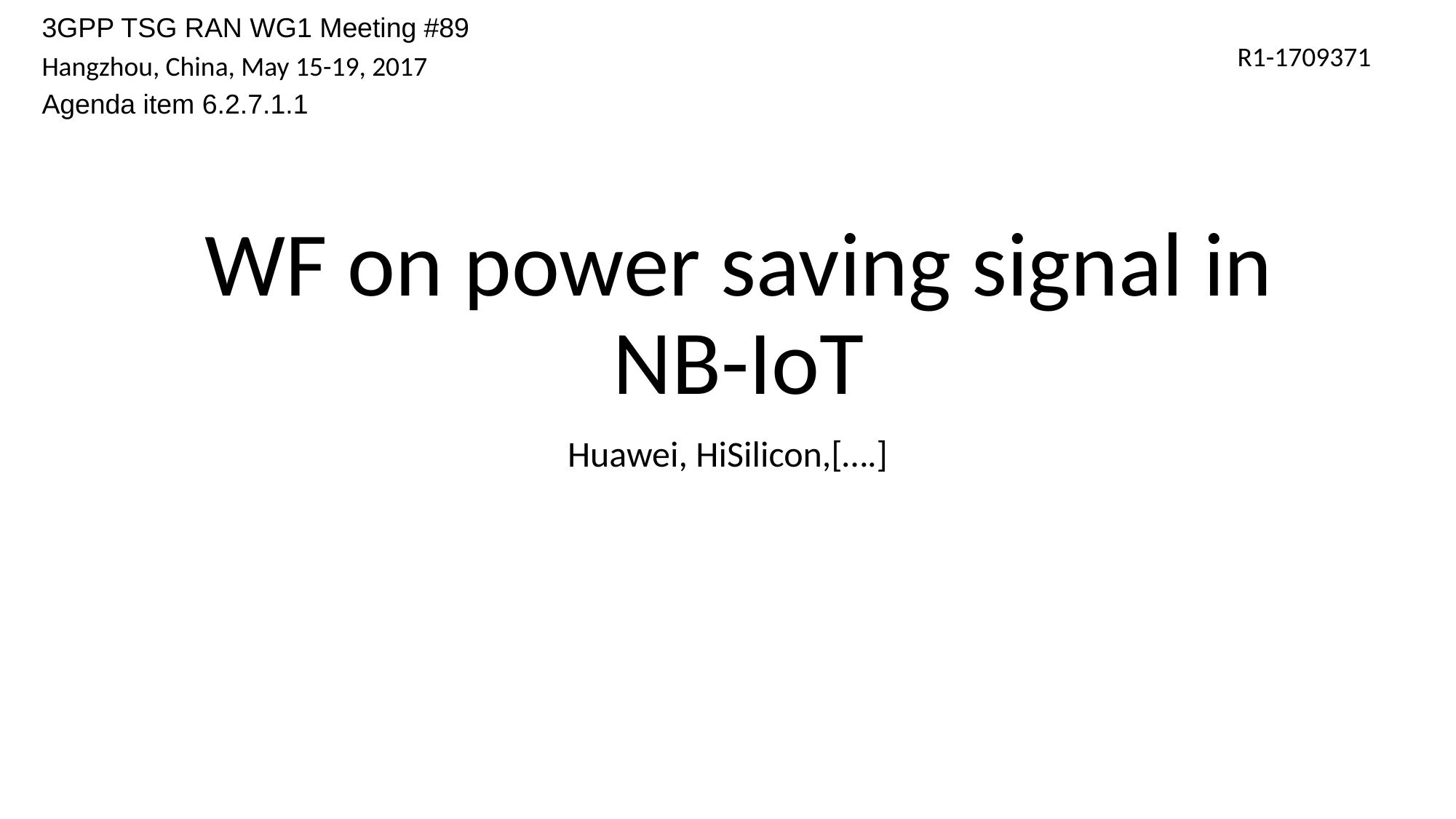

3GPP TSG RAN WG1 Meeting #89
Hangzhou, China, May 15-19, 2017
Agenda item 6.2.7.1.1
R1-1709371
# WF on power saving signal in NB-IoT
Huawei, HiSilicon,[….]